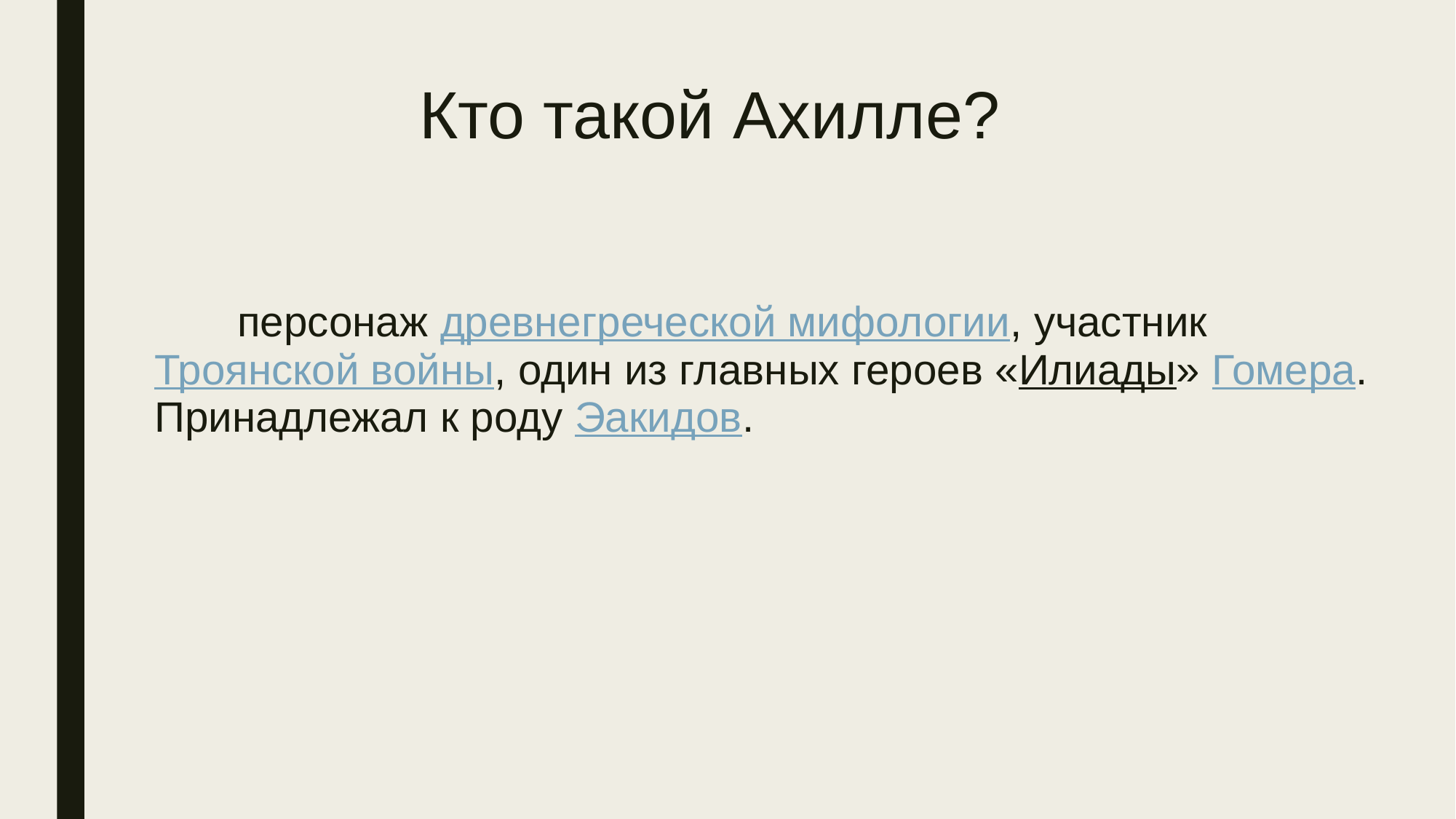

# Кто такой Ахилле?
       персонаж древнегреческой мифологии, участник Троянской войны, один из главных героев «Илиады» Гомера. Принадлежал к роду Эакидов.